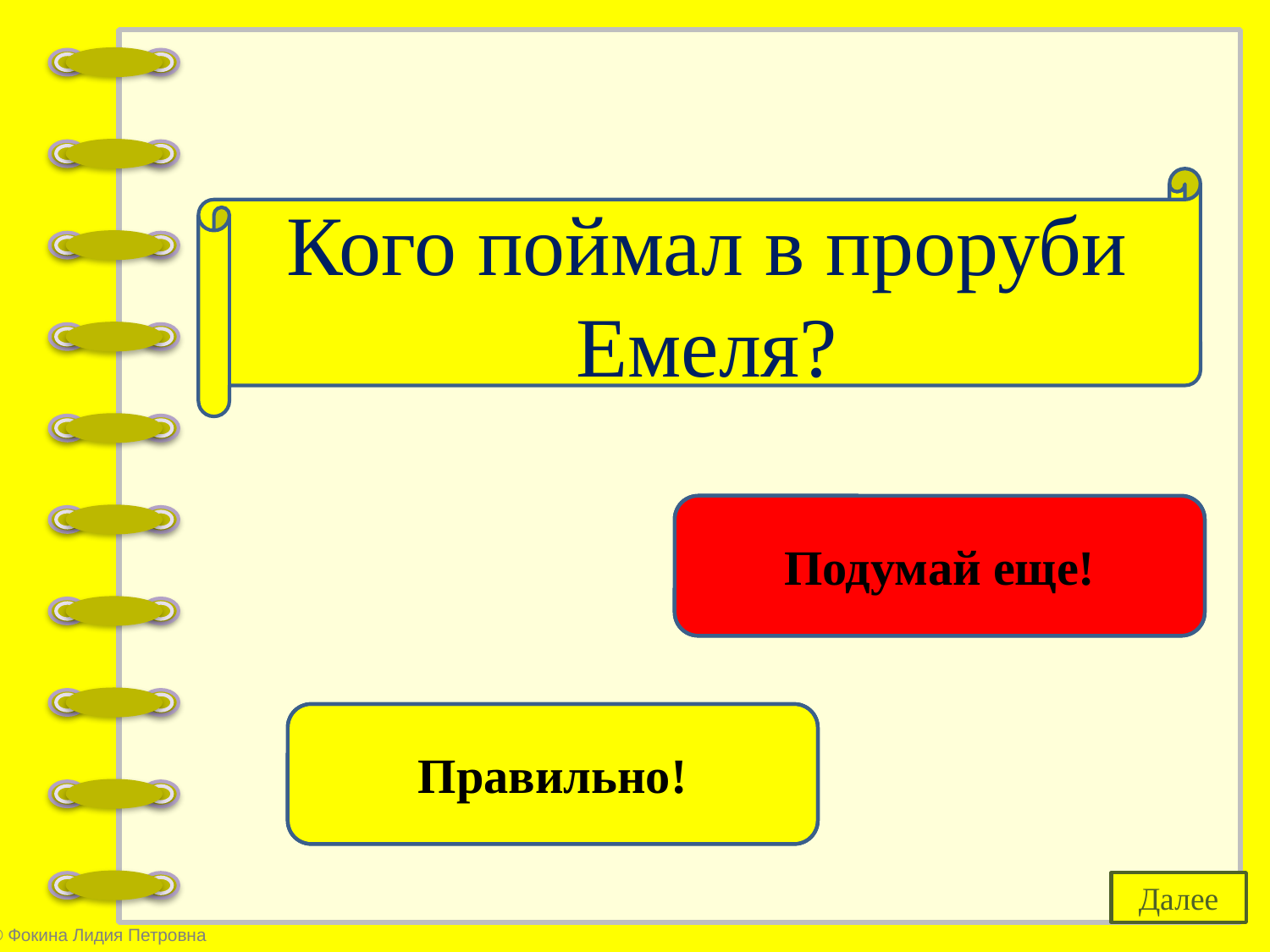

Кого поймал в проруби Емеля?
золотую рыбку
Подумай еще!

щуку
Правильно!

Далее